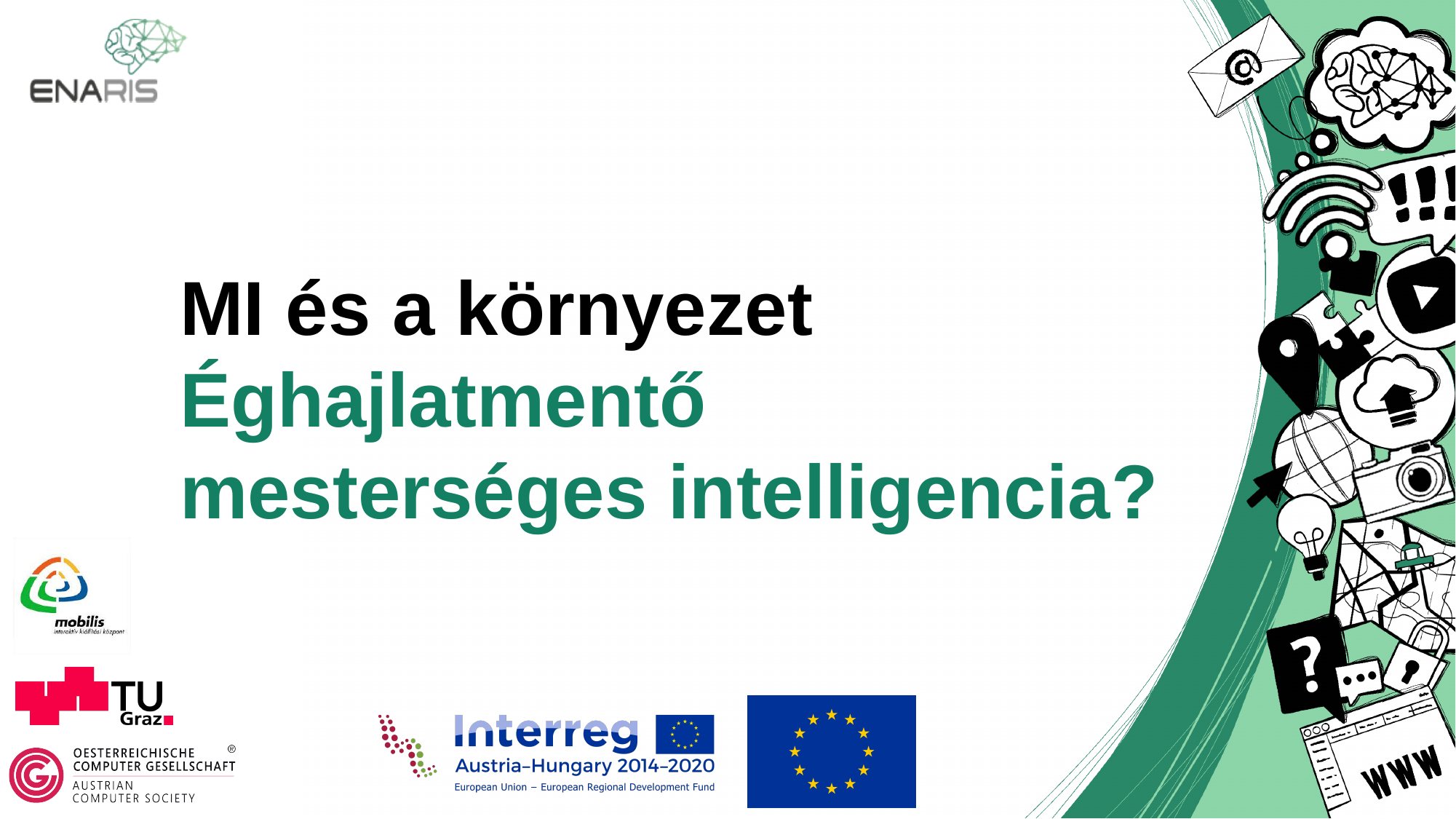

# MI és a környezet Éghajlatmentő mesterséges intelligencia?